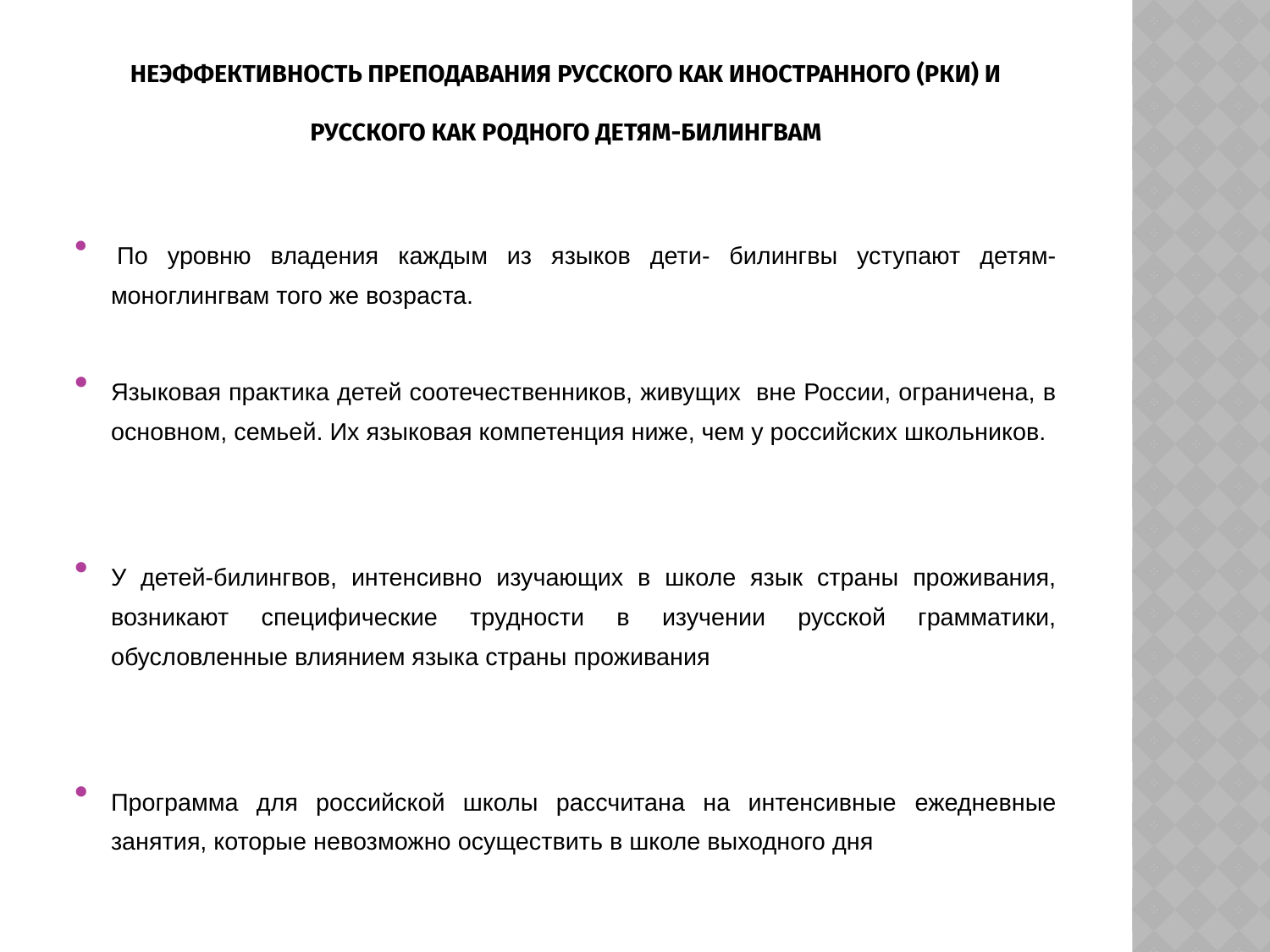

# Неэффективность преподавания русского как иностранного (РКИ) и русского как родного детям-билингвам
 По уровню владения каждым из языков дети- билингвы уступают детям-моноглингвам того же возраста.

Языковая практика детей соотечественников, живущих  вне России, ограничена, в основном, семьей. Их языковая компетенция ниже, чем у российских школьников.

У детей-билингвов, интенсивно изучающих в школе язык страны проживания, возникают специфические трудности в изучении русской грамматики, обусловленные влиянием языка страны проживания

Программа для российской школы рассчитана на интенсивные ежедневные занятия, которые невозможно осуществить в школе выходного дня